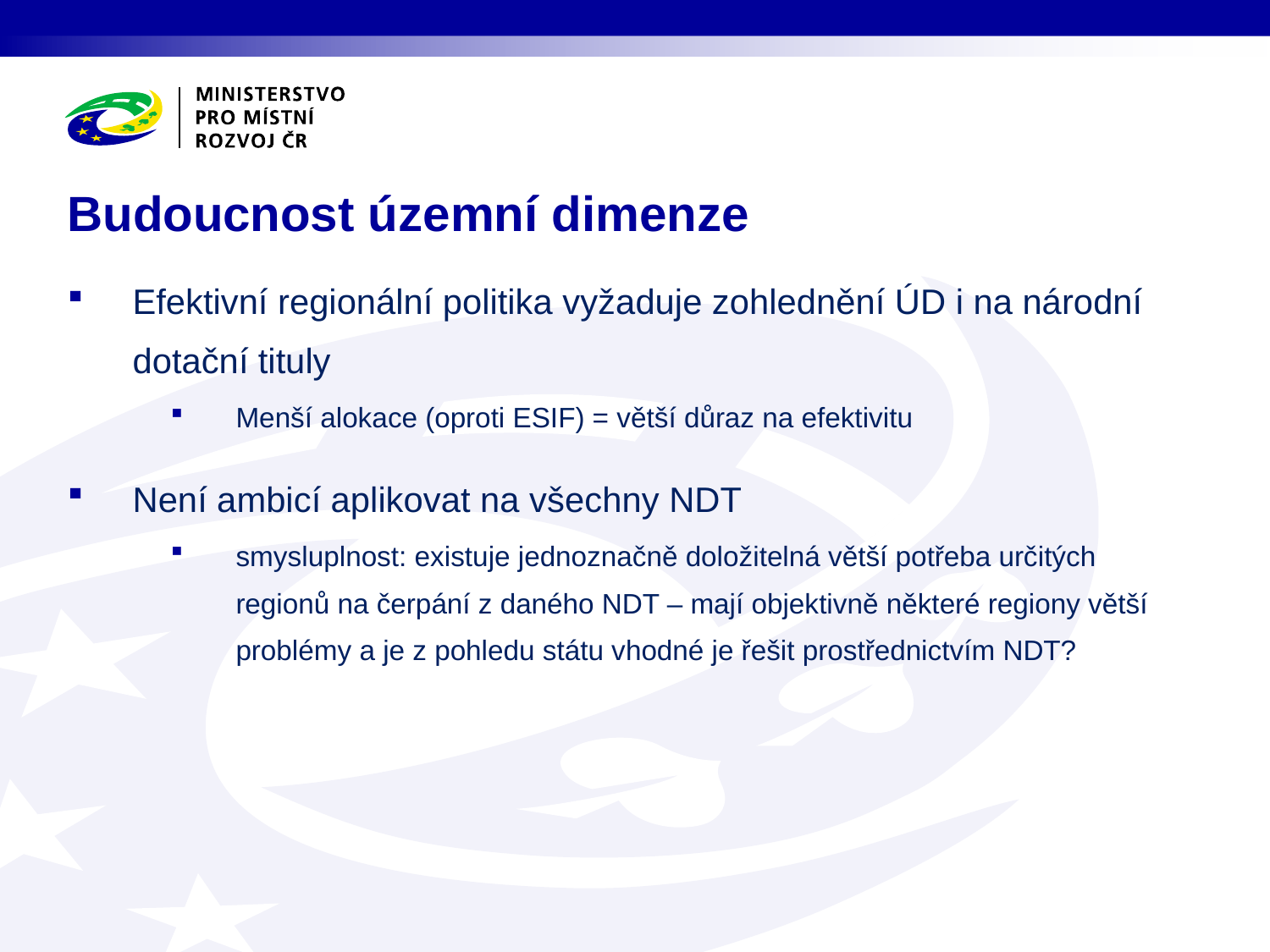

# Budoucnost územní dimenze
Efektivní regionální politika vyžaduje zohlednění ÚD i na národní dotační tituly
Menší alokace (oproti ESIF) = větší důraz na efektivitu
Není ambicí aplikovat na všechny NDT
smysluplnost: existuje jednoznačně doložitelná větší potřeba určitých regionů na čerpání z daného NDT – mají objektivně některé regiony větší problémy a je z pohledu státu vhodné je řešit prostřednictvím NDT?